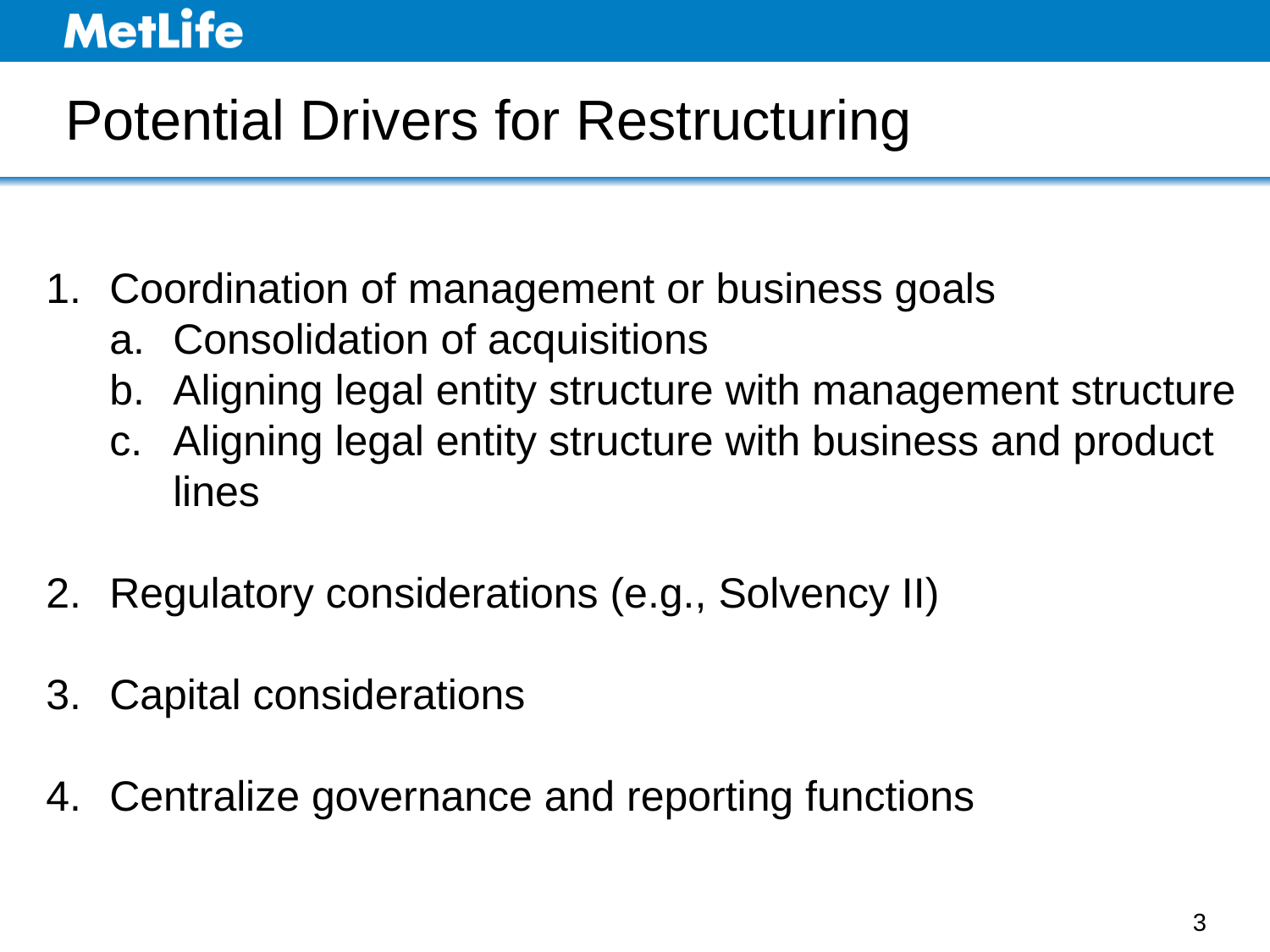

Potential Drivers for Restructuring

Coordination of management or business goals
Consolidation of acquisitions
Aligning legal entity structure with management structure
Aligning legal entity structure with business and product lines

Regulatory considerations (e.g., Solvency II)

Capital considerations

Centralize governance and reporting functions
3